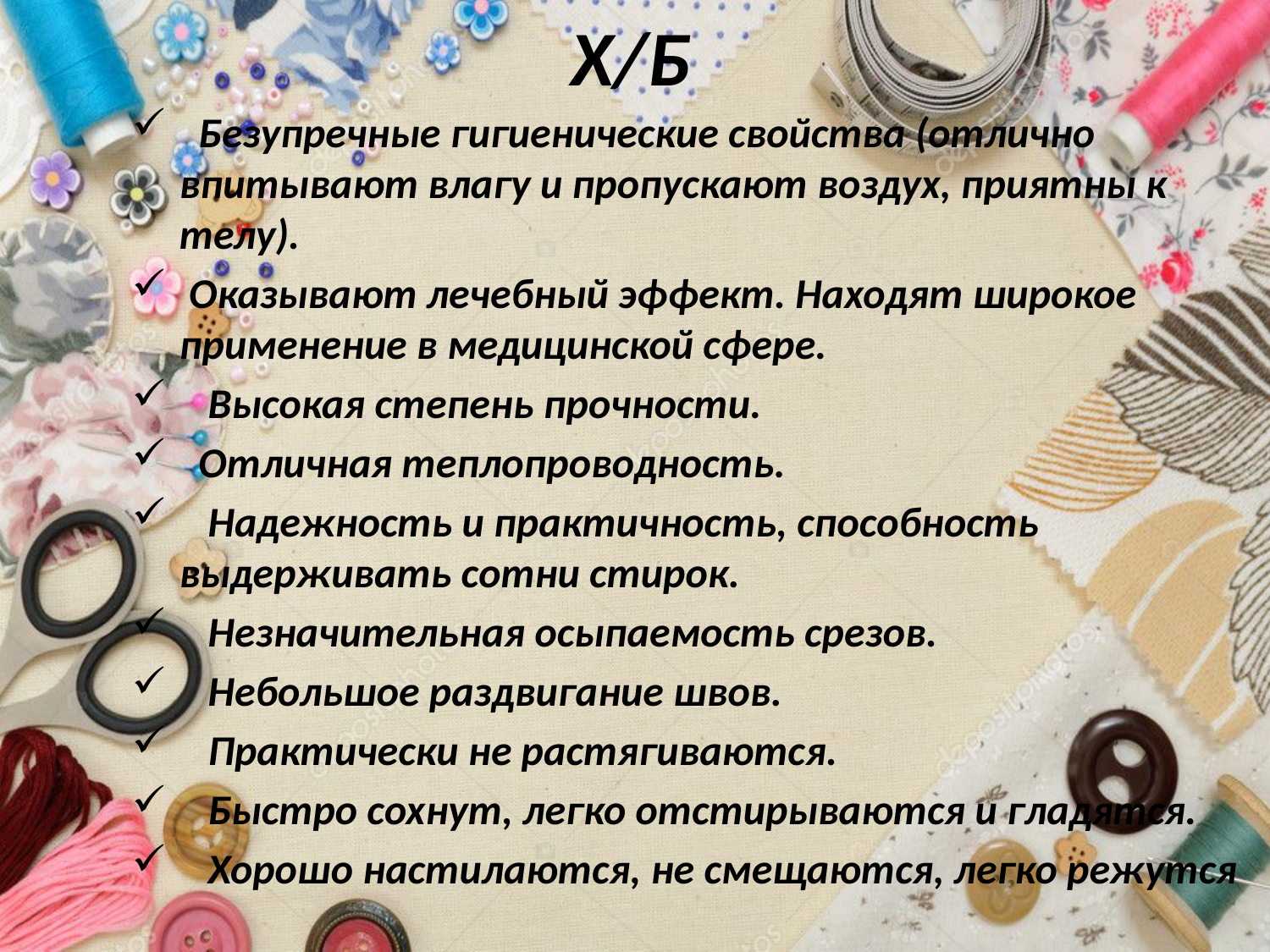

# Х/Б
  Безупречные гигиенические свойства (отлично впитывают влагу и пропускают воздух, приятны к телу).
 Оказывают лечебный эффект. Находят широкое применение в медицинской сфере.
   Высокая степень прочности.
  Отличная теплопроводность.
   Надежность и практичность, способность выдерживать сотни стирок.
   Незначительная осыпаемость срезов.
   Небольшое раздвигание швов.
   Практически не растягиваются.
   Быстро сохнут, легко отстирываются и гладятся.
   Хорошо настилаются, не смещаются, легко режутся